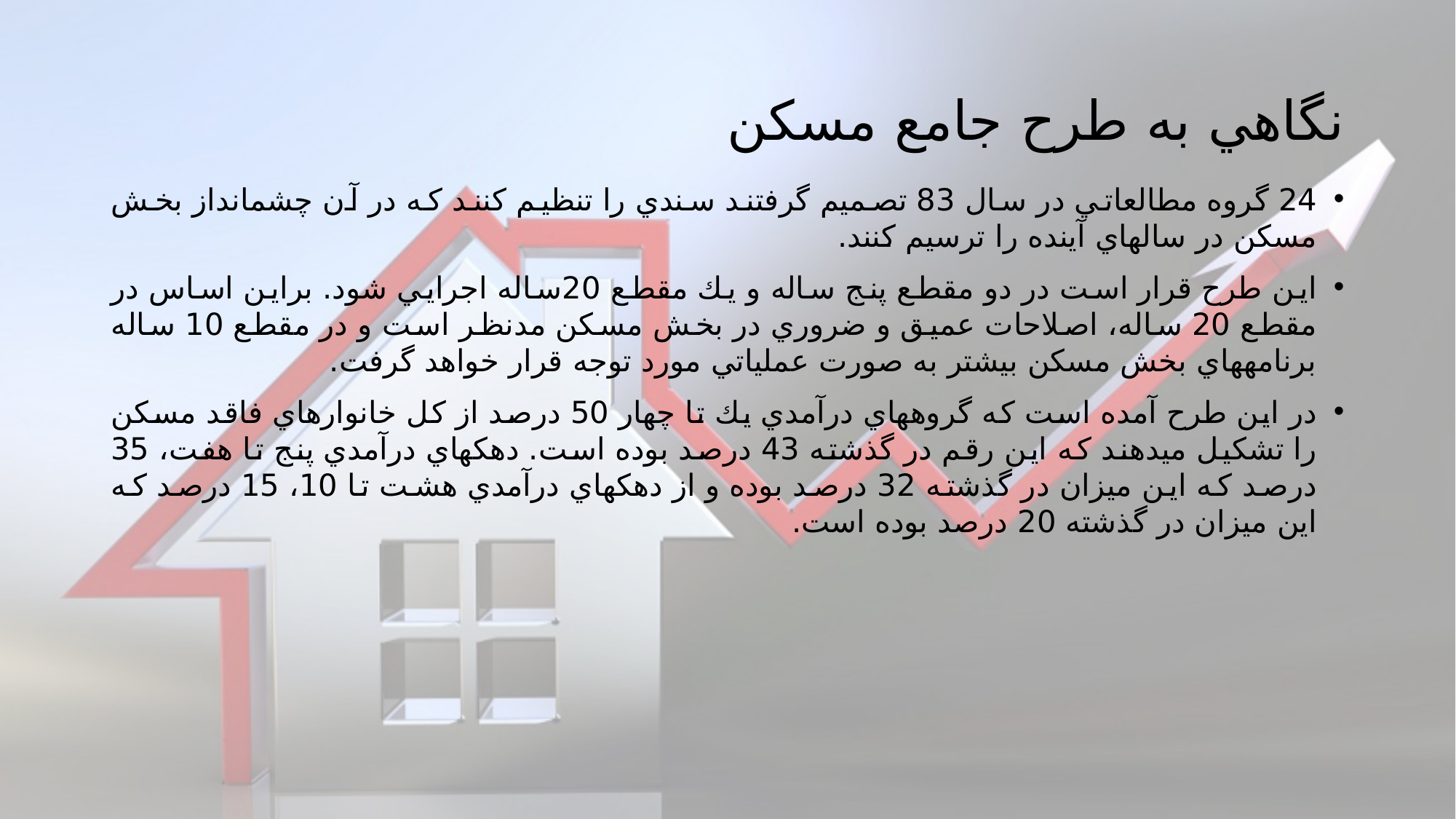

# نگاهي به طرح جامع مسكن
24 گروه مطالعاتي در سال 83 تصميم گرفتند سندي را تنظيم كنند كه در آن چشم‏انداز بخش مسكن در سالهاي آينده را ترسيم كنند.
اين طرح قرار است در دو مقطع پنج ساله و يك مقطع 20ساله اجرايي شود. براين اساس در مقطع 20 ساله، اصلاحات عميق و ضروري در بخش مسكن مدنظر است و در مقطع 10 ساله برنامه‏هاي بخش مسكن بيشتر به صورت عملياتي مورد توجه قرار خواهد گرفت.
در اين طرح آمده است كه گروههاي درآمدي يك تا چهار 50 درصد از كل خانوارهاي فاقد مسكن را تشكيل مي‏دهند كه اين رقم در گذشته 43 درصد بوده است. دهك‏هاي درآمدي پنج تا هفت، 35 درصد كه اين ميزان در گذشته 32 درصد بوده و از دهك‏هاي درآمدي هشت تا 10، 15 درصد كه اين ميزان در گذشته 20 درصد بوده است.